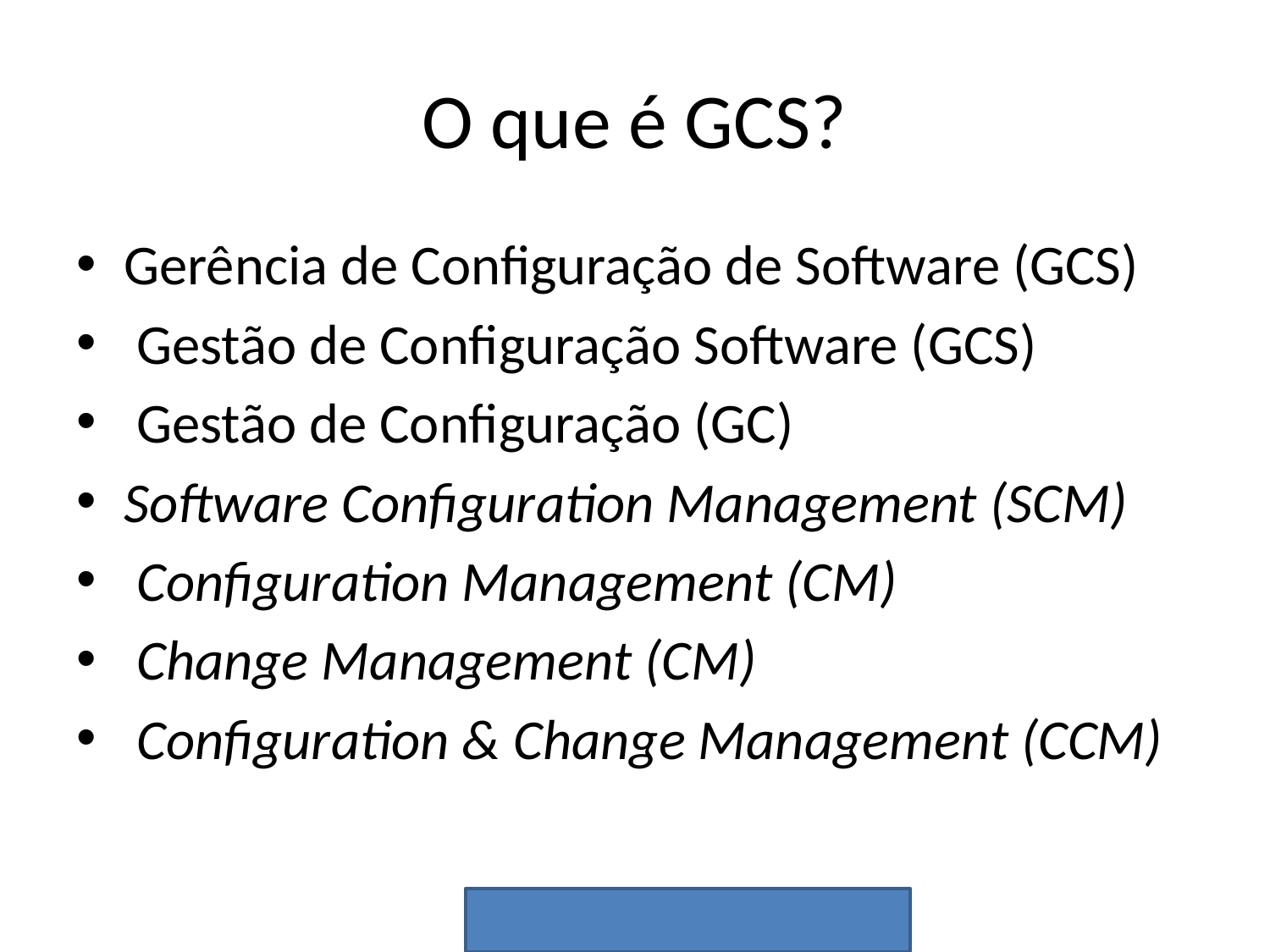

# O que é GCS?
Gerência de Configuração de Software (GCS)
 Gestão de Configuração Software (GCS)
 Gestão de Configuração (GC)
Software Configuration Management (SCM)
 Configuration Management (CM)
 Change Management (CM)
 Configuration & Change Management (CCM)